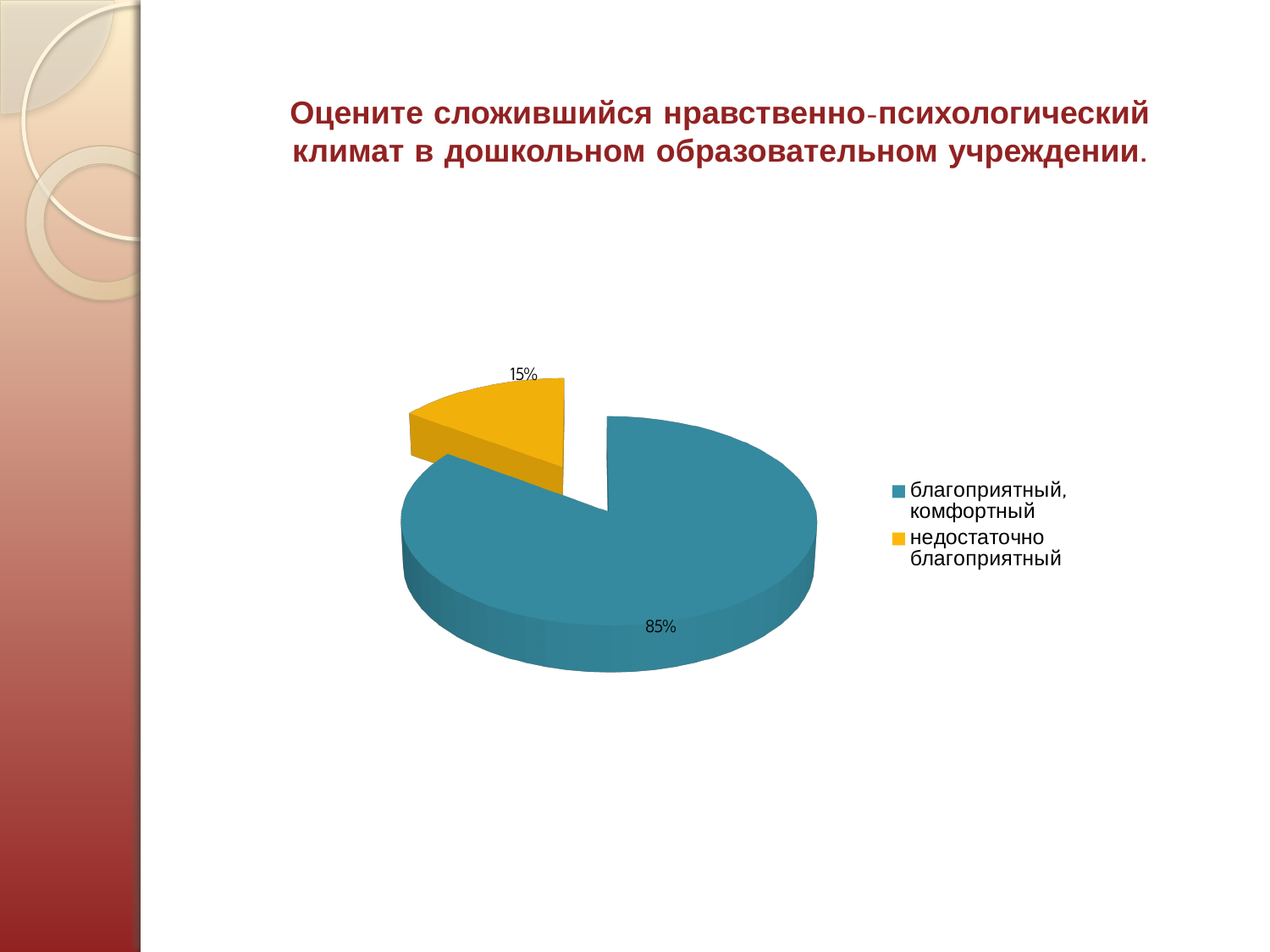

Оцените сложившийся нравственно-психологический климат в дошкольном образовательном учреждении.

[unsupported chart]